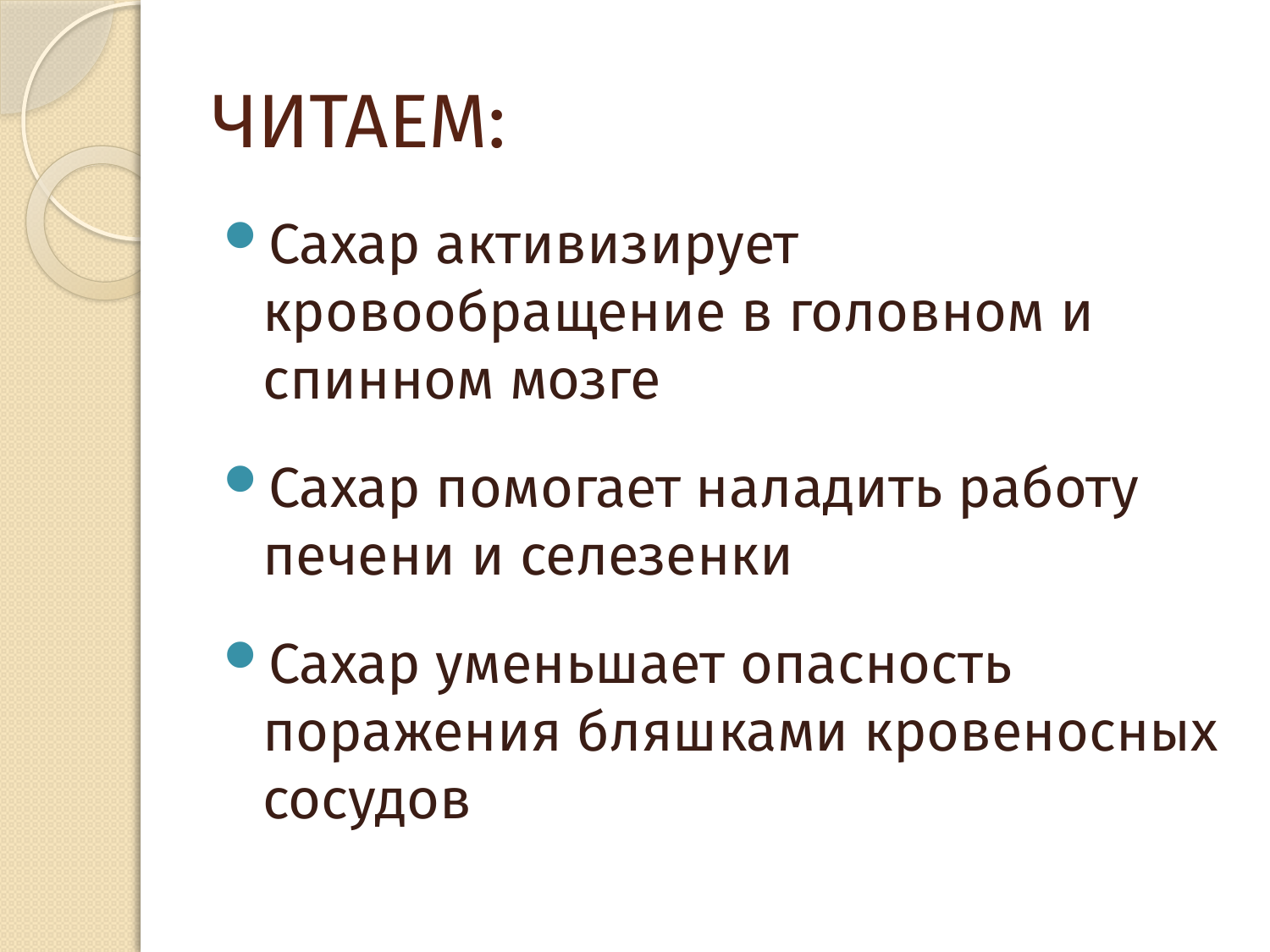

# ЧИТАЕМ:
Сахар активизирует кровообращение в головном и спинном мозге

Сахар помогает наладить работу печени и селезенки

Сахар уменьшает опасность поражения бляшками кровеносных сосудов